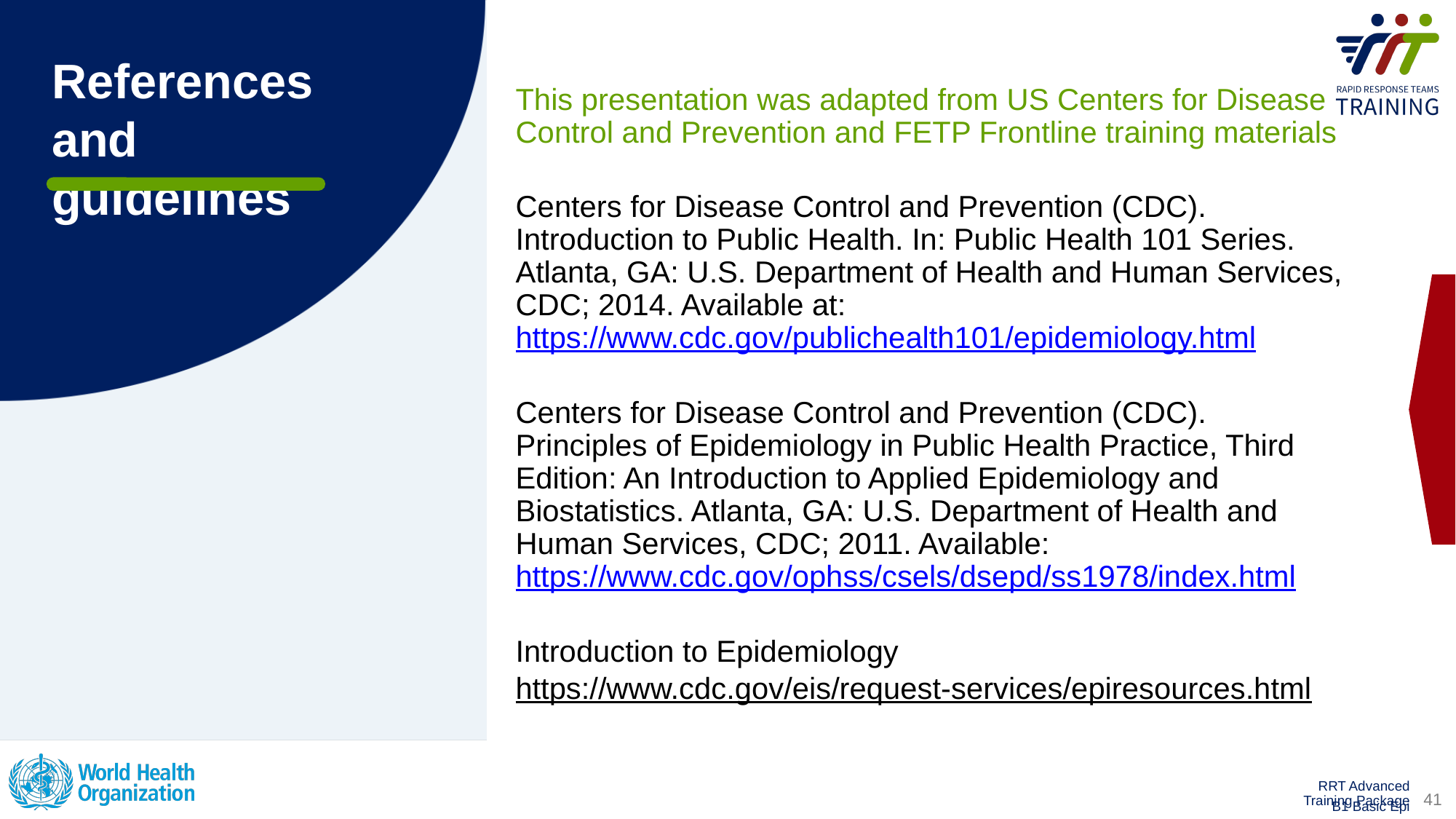

This presentation was adapted from US Centers for Disease Control and Prevention and FETP Frontline training materials

Centers for Disease Control and Prevention (CDC). Introduction to Public Health. In: Public Health 101 Series. Atlanta, GA: U.S. Department of Health and Human Services, CDC; 2014. Available at: https://www.cdc.gov/publichealth101/epidemiology.html

Centers for Disease Control and Prevention (CDC). Principles of Epidemiology in Public Health Practice, Third Edition: An Introduction to Applied Epidemiology and Biostatistics. Atlanta, GA: U.S. Department of Health and Human Services, CDC; 2011. Available: https://www.cdc.gov/ophss/csels/dsepd/ss1978/index.html

Introduction to Epidemiology
https://www.cdc.gov/eis/request-services/epiresources.html